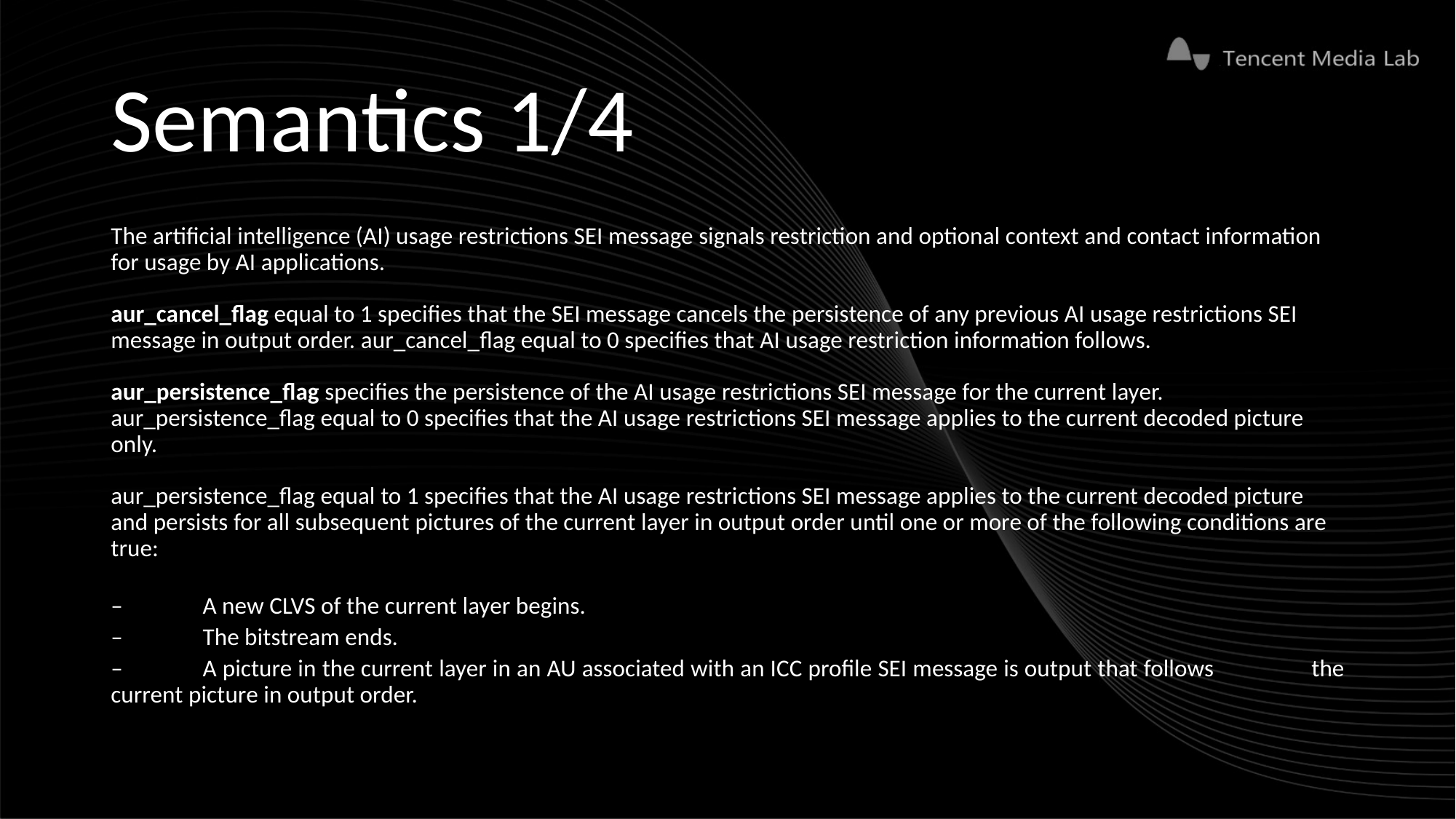

# Semantics 1/4
The artificial intelligence (AI) usage restrictions SEI message signals restriction and optional context and contact information for usage by AI applications.

aur_cancel_flag equal to 1 specifies that the SEI message cancels the persistence of any previous AI usage restrictions SEI message in output order. aur_cancel_flag equal to 0 specifies that AI usage restriction information follows.

aur_persistence_flag specifies the persistence of the AI usage restrictions SEI message for the current layer.
aur_persistence_flag equal to 0 specifies that the AI usage restrictions SEI message applies to the current decoded picture only.

aur_persistence_flag equal to 1 specifies that the AI usage restrictions SEI message applies to the current decoded picture and persists for all subsequent pictures of the current layer in output order until one or more of the following conditions are true:

–	A new CLVS of the current layer begins.
–	The bitstream ends.
–	A picture in the current layer in an AU associated with an ICC profile SEI message is output that follows 	the current picture in output order.